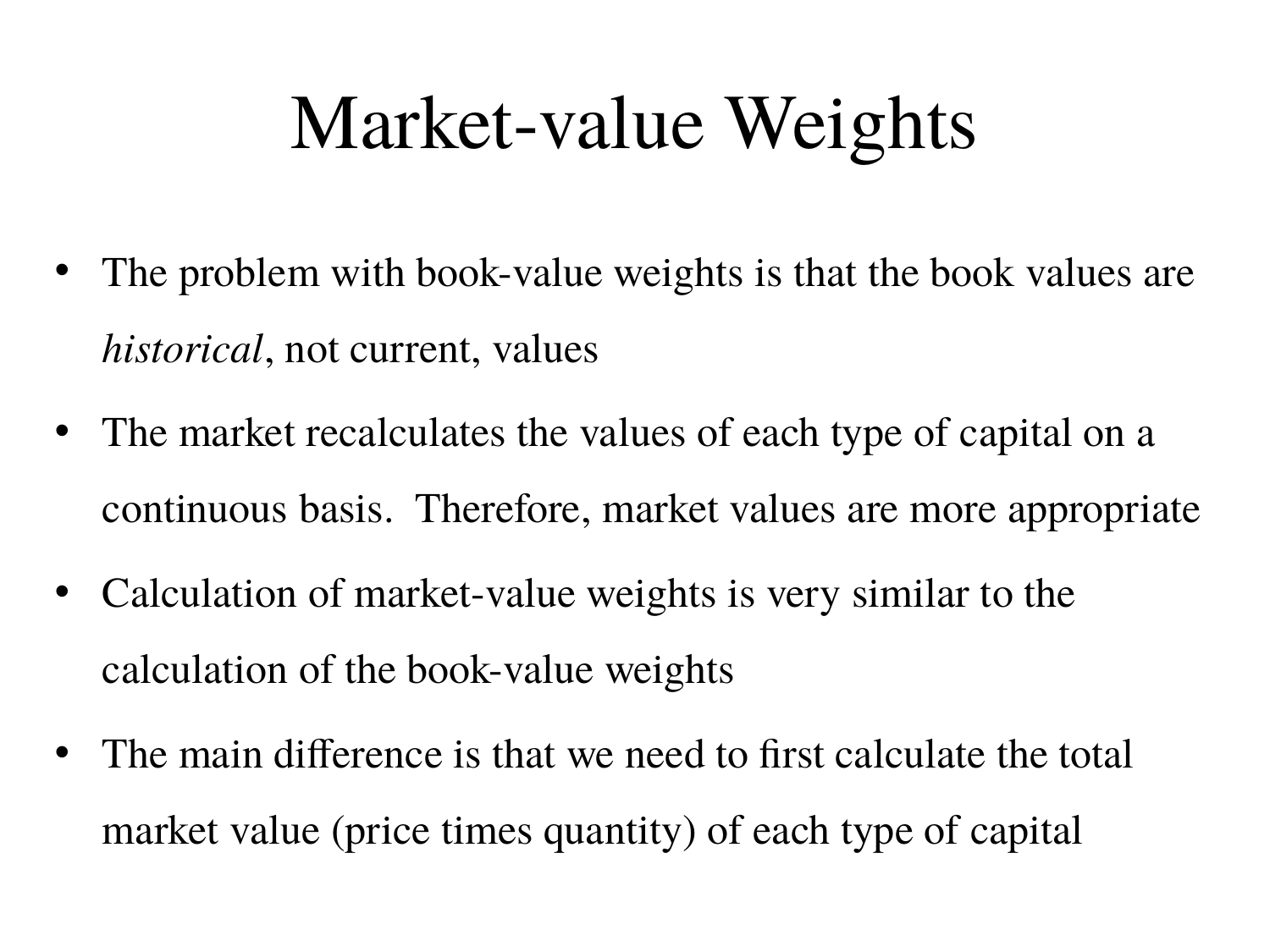

# Market-value Weights
The problem with book-value weights is that the book values are historical, not current, values
The market recalculates the values of each type of capital on a continuous basis.  Therefore, market values are more appropriate
Calculation of market-value weights is very similar to the calculation of the book-value weights
The main difference is that we need to first calculate the total market value (price times quantity) of each type of capital